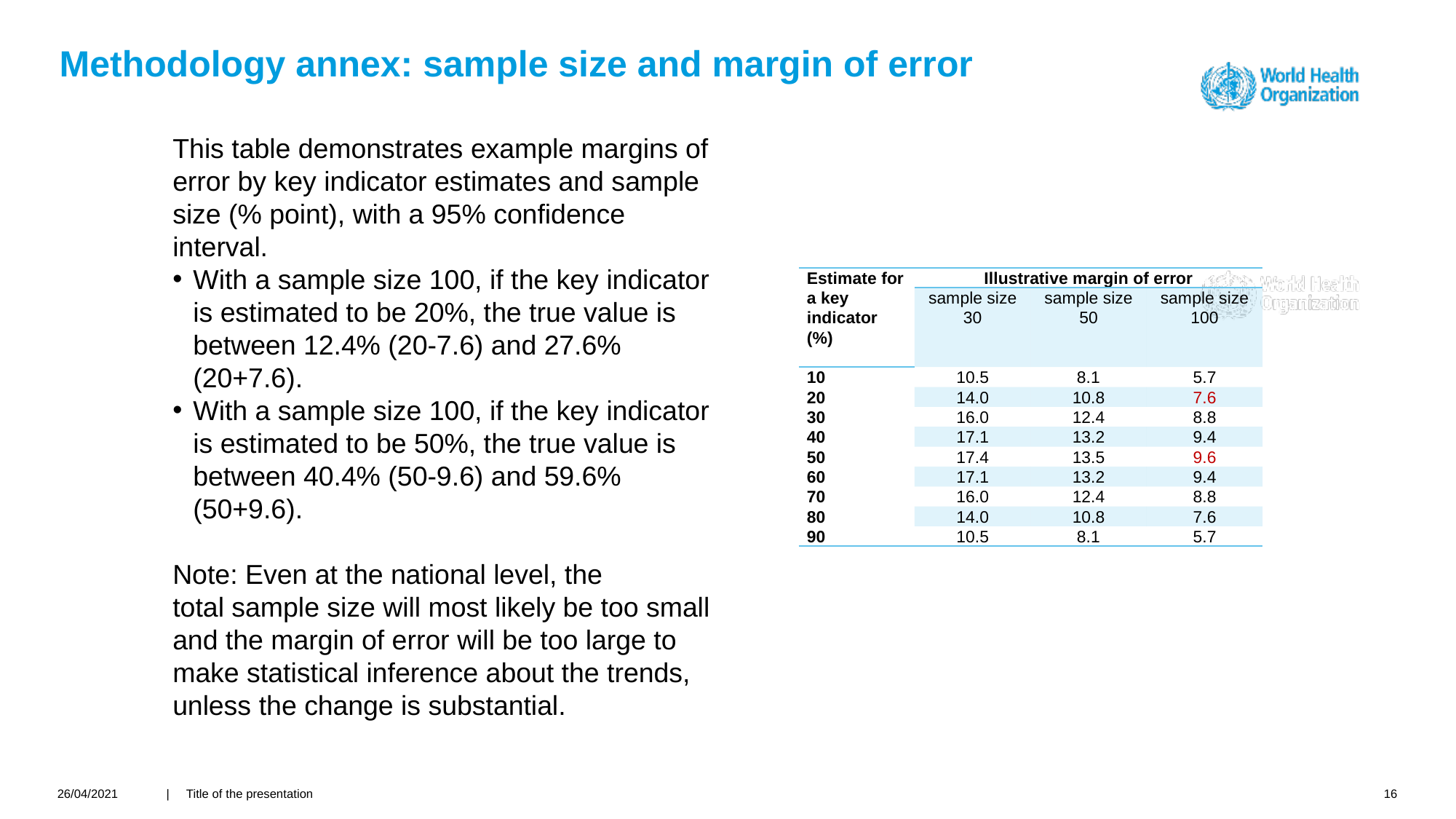

# Methodology annex: sample size and margin of error
This table demonstrates example margins of error by key indicator estimates and sample size (% point), with a 95% confidence interval.
With a sample size 100, if the key indicator is estimated to be 20%, the true value is between 12.4% (20-7.6) and 27.6% (20+7.6).
With a sample size 100, if the key indicator is estimated to be 50%, the true value is between 40.4% (50-9.6) and 59.6% (50+9.6).

Note: Even at the national level, the total sample size will most likely be too small and the margin of error will be too large to make statistical inference about the trends, unless the change is substantial.

| Estimate for a key indicator (%) | Illustrative margin of error |  |  |
| --- | --- | --- | --- |
|  | sample size 30 | sample size 50 | sample size 100 |
| 10 | 10.5 | 8.1 | 5.7 |
| 20 | 14.0 | 10.8 | 7.6 |
| 30 | 16.0 | 12.4 | 8.8 |
| 40 | 17.1 | 13.2 | 9.4 |
| 50 | 17.4 | 13.5 | 9.6 |
| 60 | 17.1 | 13.2 | 9.4 |
| 70 | 16.0 | 12.4 | 8.8 |
| 80 | 14.0 | 10.8 | 7.6 |
| 90 | 10.5 | 8.1 | 5.7 |

26/04/2021
|     Title of the presentation
16